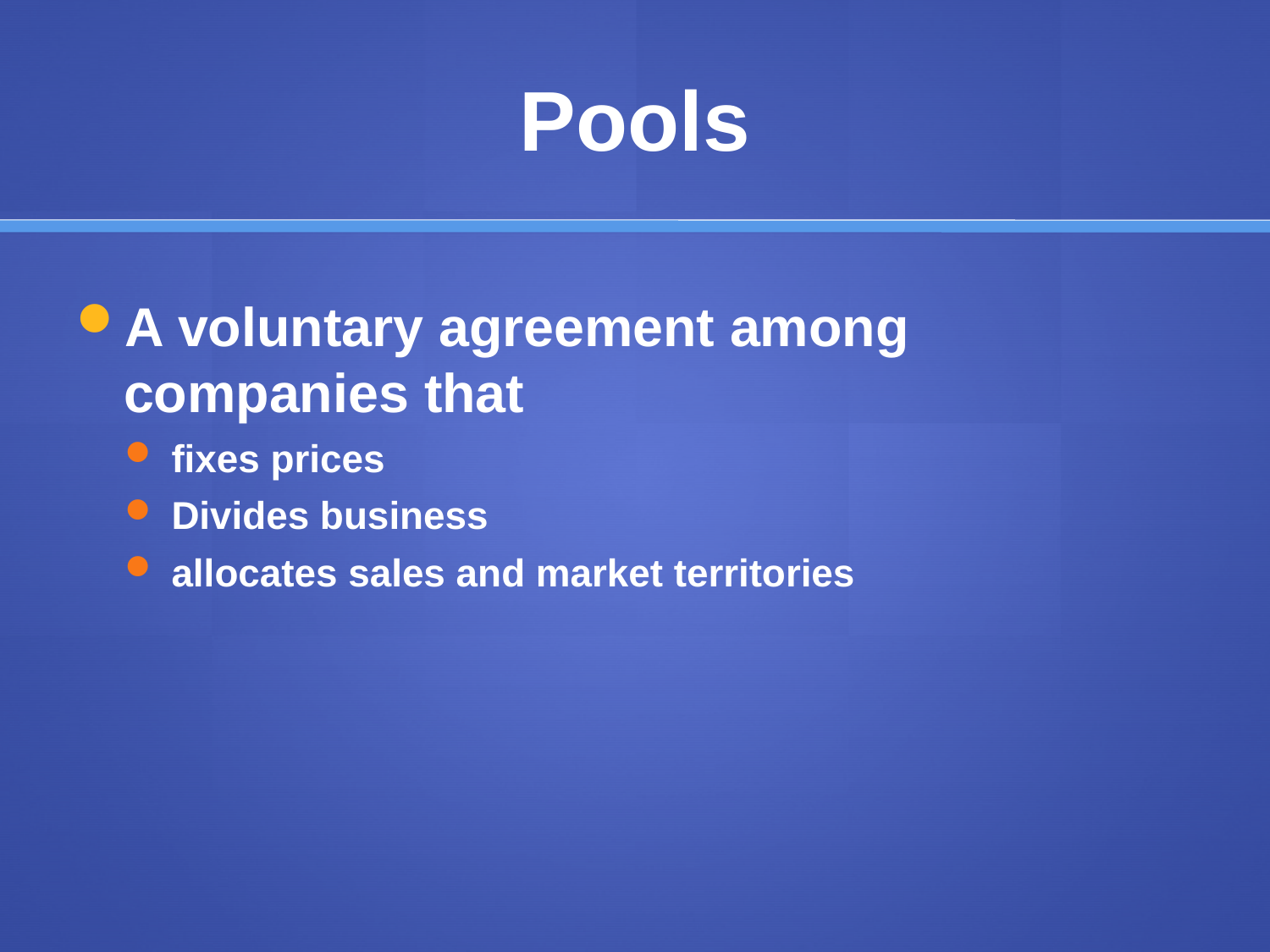

# Pools
A voluntary agreement among companies that
fixes prices
Divides business
allocates sales and market territories